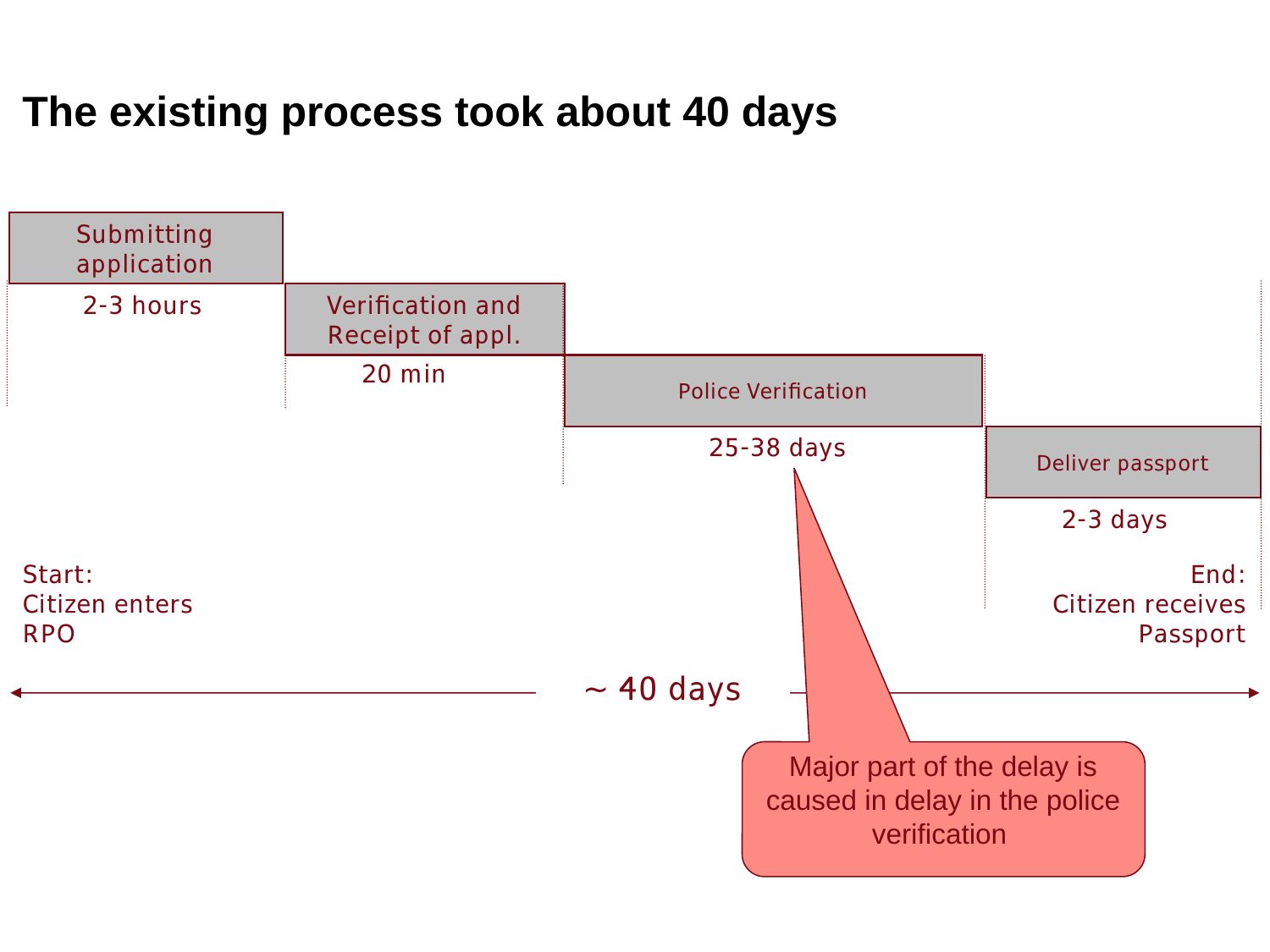

# The existing process took about 40 days
Submitting application

Verification and Receipt of appl.

2-3 hours
Police Verification

20 min
Deliver passport
25-38 days
2-3 days
Start:
Citizen enters RPO
End:
Citizen receives Passport
~ 40 days

Major part of the delay is caused in delay in the police verification